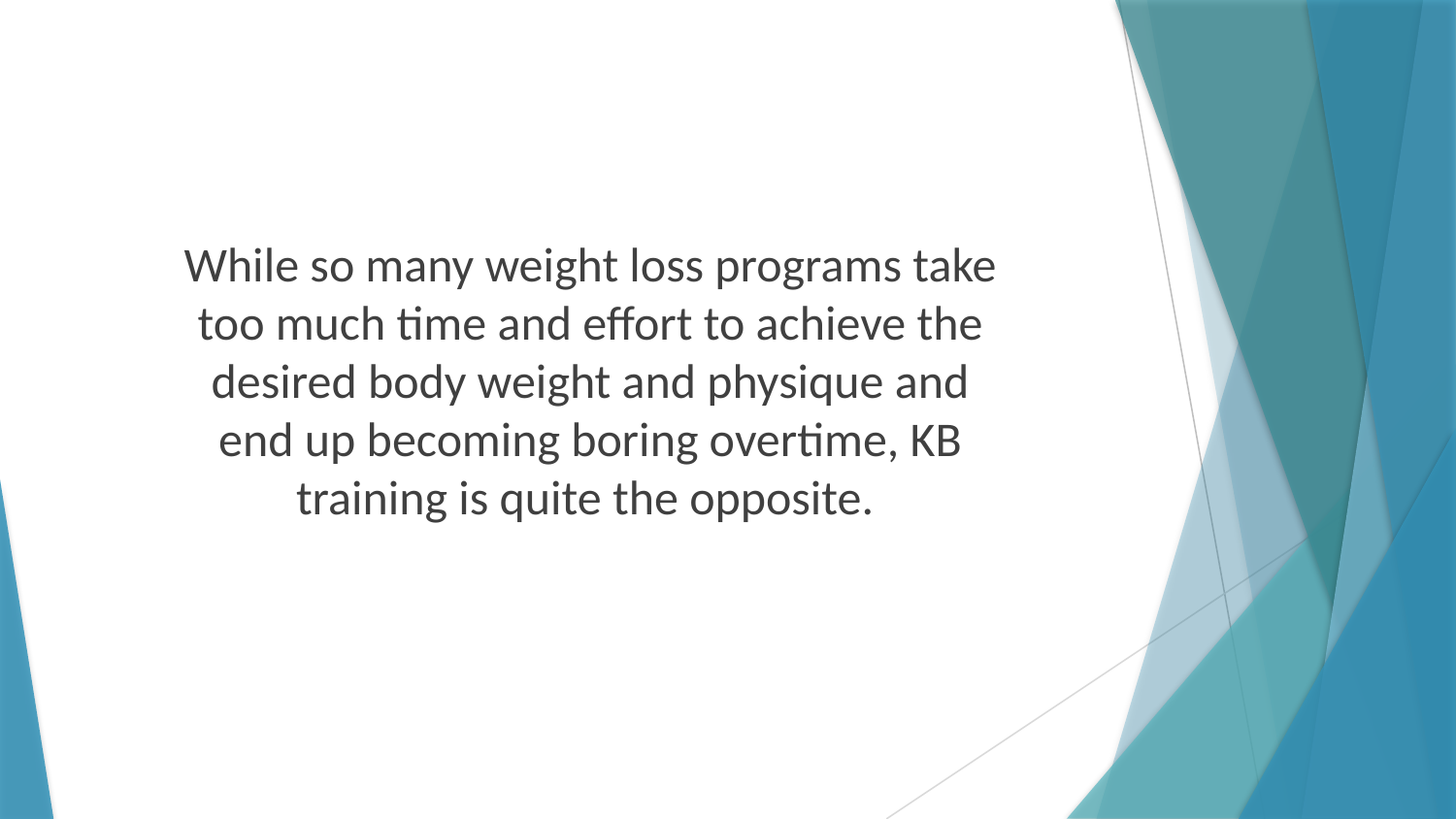

While so many weight loss programs take too much time and effort to achieve the desired body weight and physique and end up becoming boring overtime, KB training is quite the opposite.